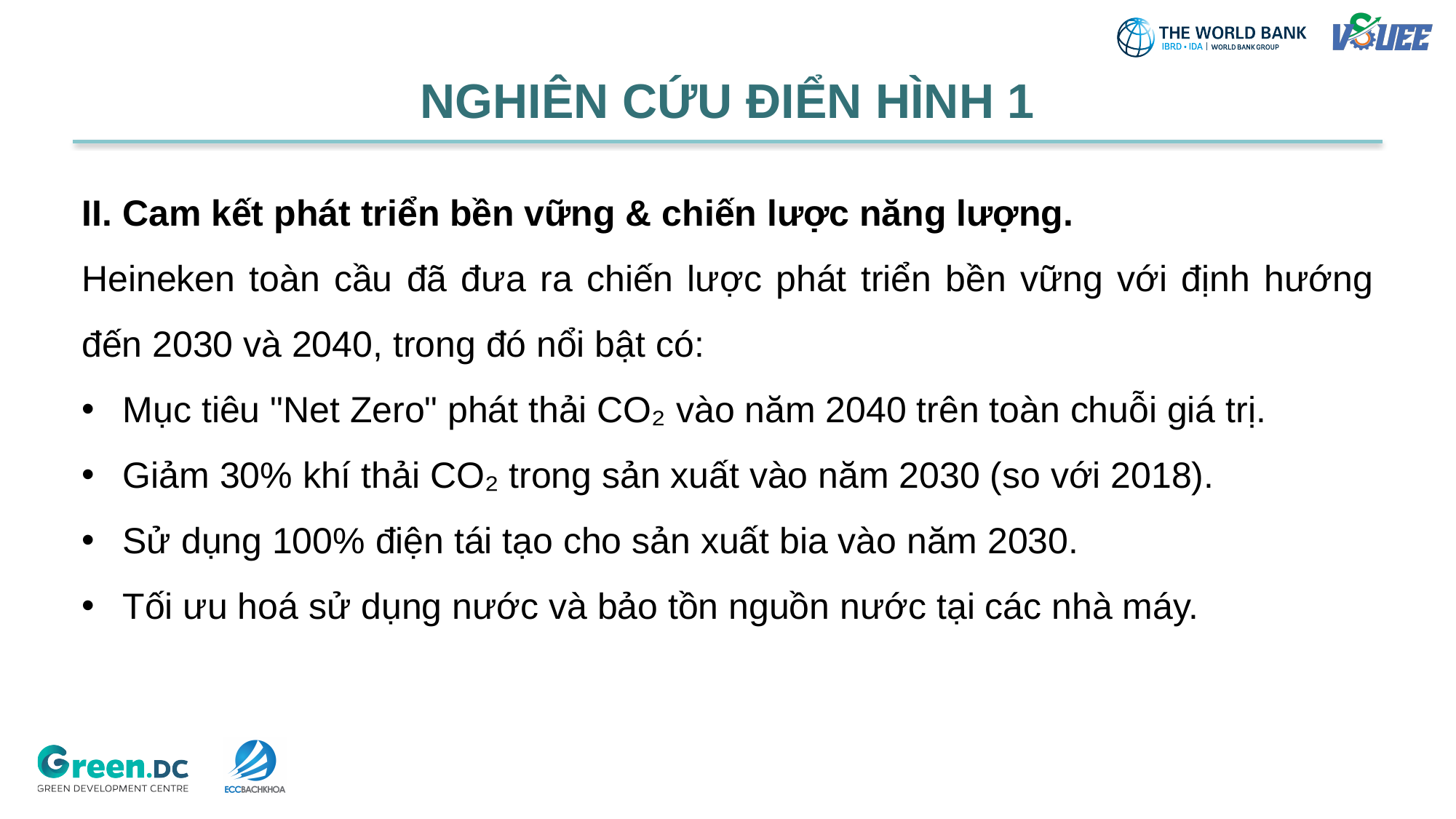

NGHIÊN CỨU ĐIỂN HÌNH 1

II. Cam kết phát triển bền vững & chiến lược năng lượng.
Heineken toàn cầu đã đưa ra chiến lược phát triển bền vững với định hướng đến 2030 và 2040, trong đó nổi bật có:
Mục tiêu "Net Zero" phát thải CO₂ vào năm 2040 trên toàn chuỗi giá trị.
Giảm 30% khí thải CO₂ trong sản xuất vào năm 2030 (so với 2018).
Sử dụng 100% điện tái tạo cho sản xuất bia vào năm 2030.
Tối ưu hoá sử dụng nước và bảo tồn nguồn nước tại các nhà máy.